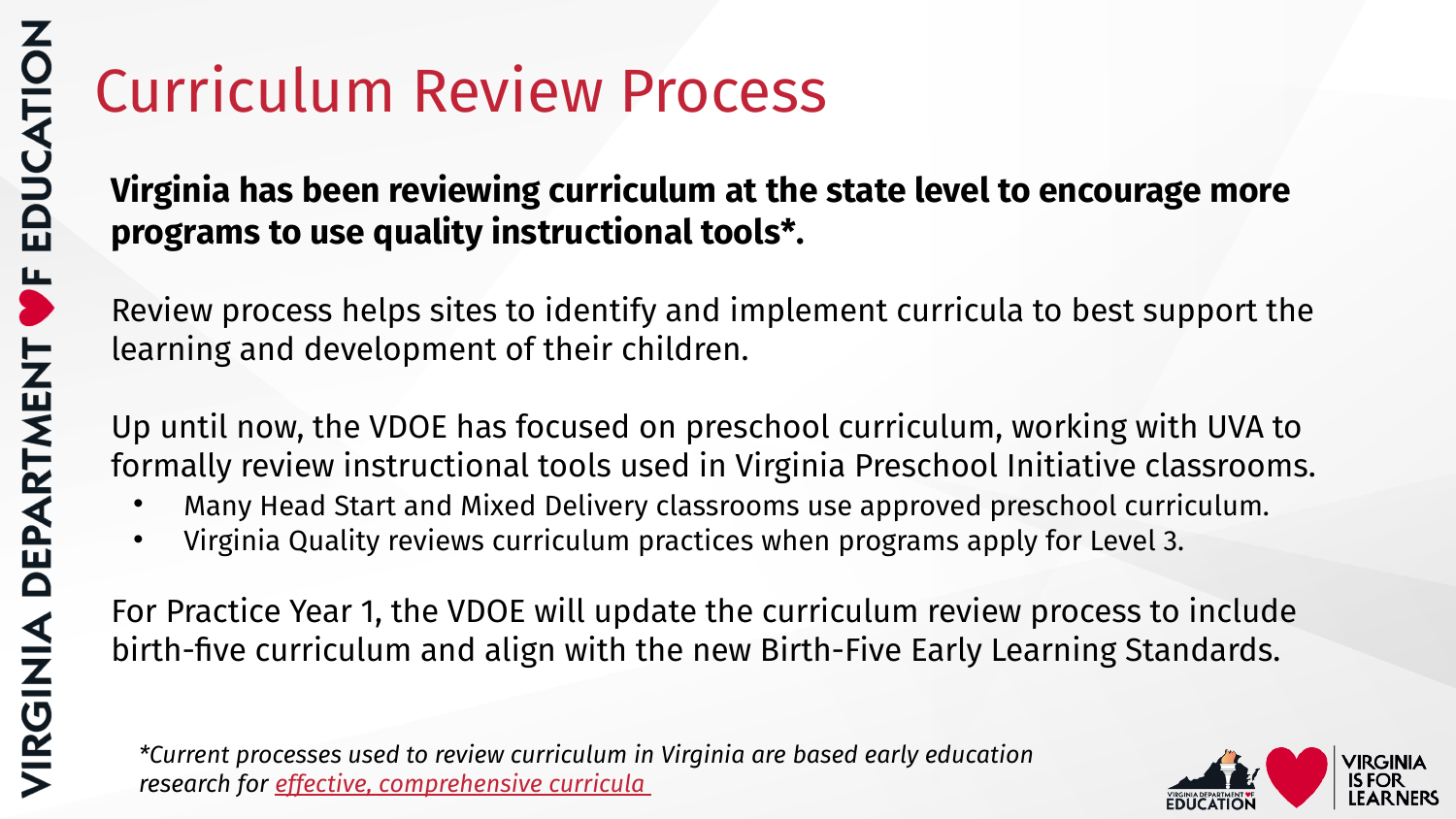

# Curriculum Review Process
Virginia has been reviewing curriculum at the state level to encourage more programs to use quality instructional tools*.

Review process helps sites to identify and implement curricula to best support the learning and development of their children.

Up until now, the VDOE has focused on preschool curriculum, working with UVA to formally review instructional tools used in Virginia Preschool Initiative classrooms.
Many Head Start and Mixed Delivery classrooms use approved preschool curriculum.
Virginia Quality reviews curriculum practices when programs apply for Level 3.

For Practice Year 1, the VDOE will update the curriculum review process to include birth-five curriculum and align with the new Birth-Five Early Learning Standards.

*Current processes used to review curriculum in Virginia are based early education research for effective, comprehensive curricula